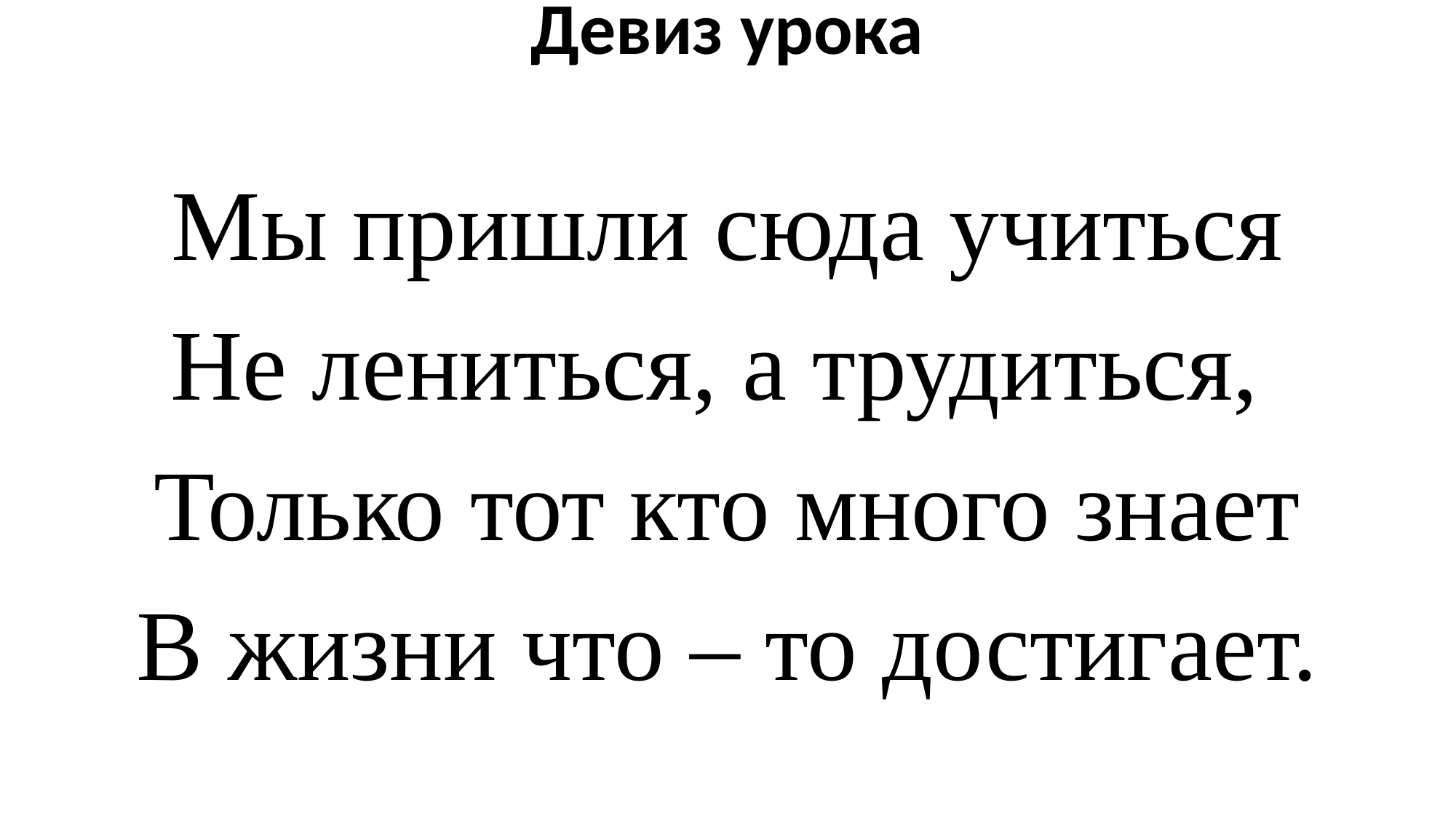

# Девиз урока
Мы пришли сюда учиться
Не лениться, а трудиться,
Только тот кто много знает
В жизни что – то достигает.